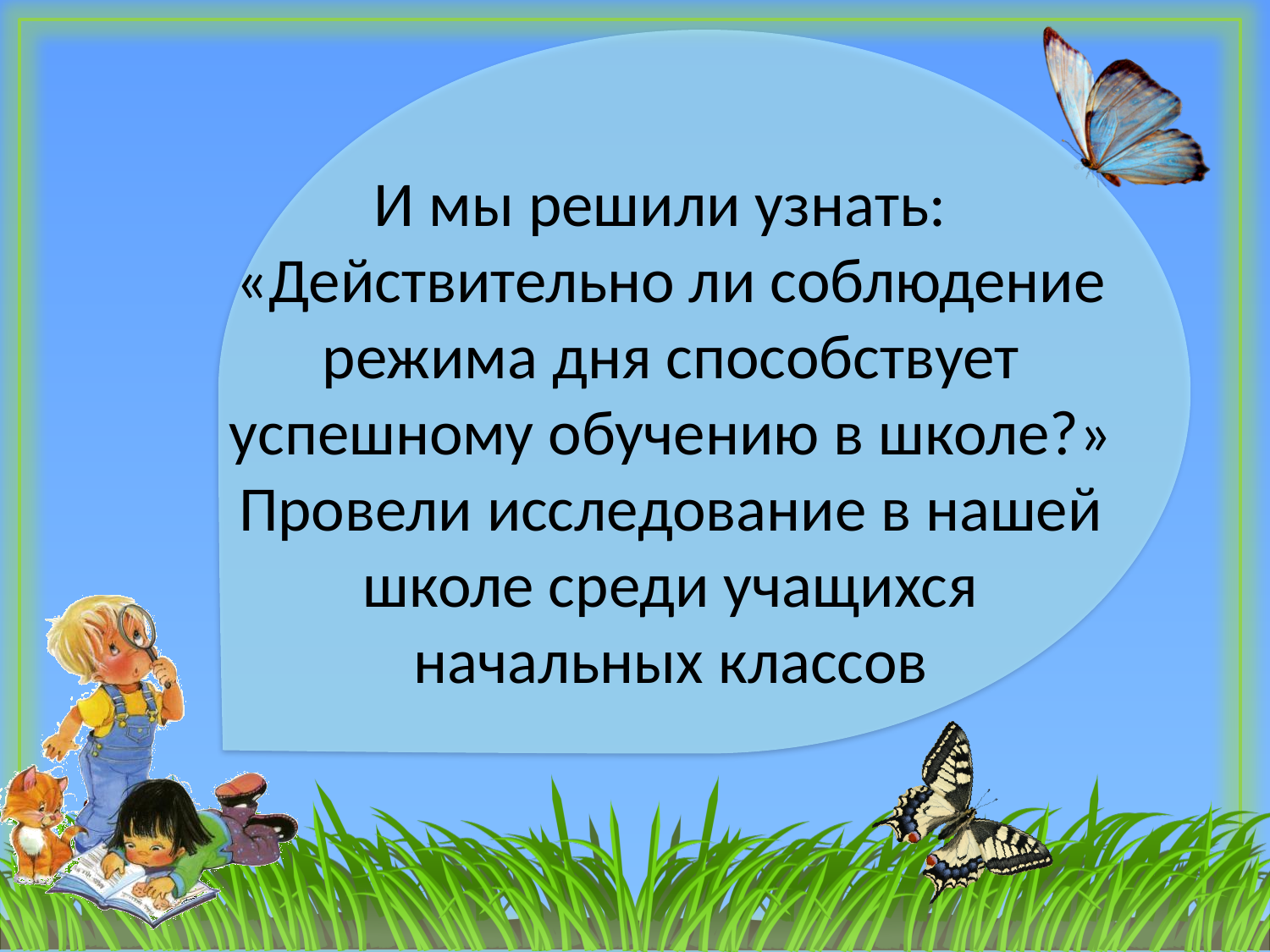

#
 И мы решили узнать:   «Действительно ли соблюдение режима дня способствует успешному обучению в школе?» Провели исследование в нашей школе среди учащихся начальных классов